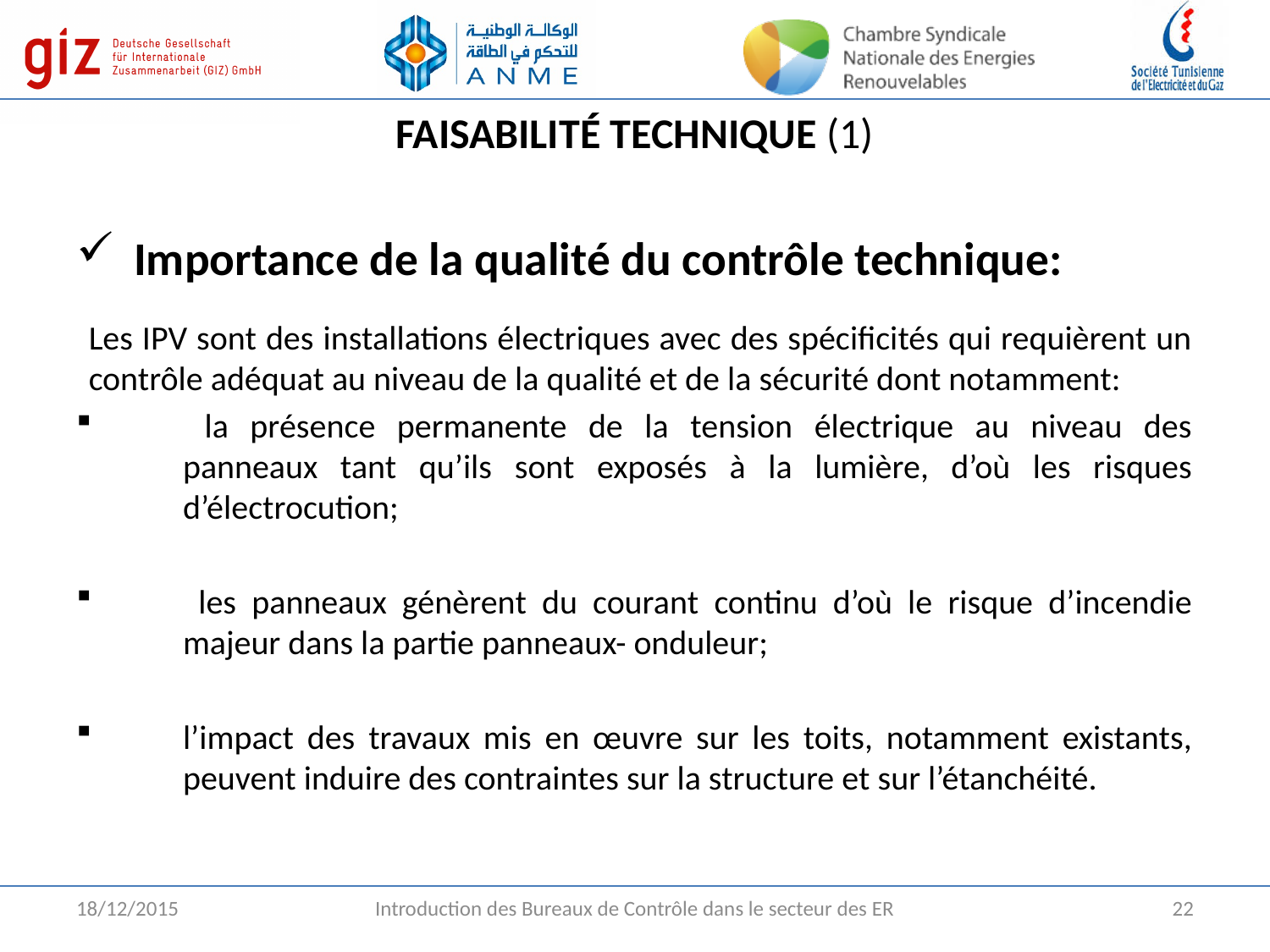

# FAISABILITÉ TECHNIQUE (1)
 Importance de la qualité du contrôle technique:

Les IPV sont des installations électriques avec des spécificités qui requièrent un contrôle adéquat au niveau de la qualité et de la sécurité dont notamment:
 la présence permanente de la tension électrique au niveau des panneaux tant qu’ils sont exposés à la lumière, d’où les risques d’électrocution;

 les panneaux génèrent du courant continu d’où le risque d’incendie majeur dans la partie panneaux- onduleur;

l’impact des travaux mis en œuvre sur les toits, notamment existants, peuvent induire des contraintes sur la structure et sur l’étanchéité.
18/12/2015
Introduction des Bureaux de Contrôle dans le secteur des ER
22